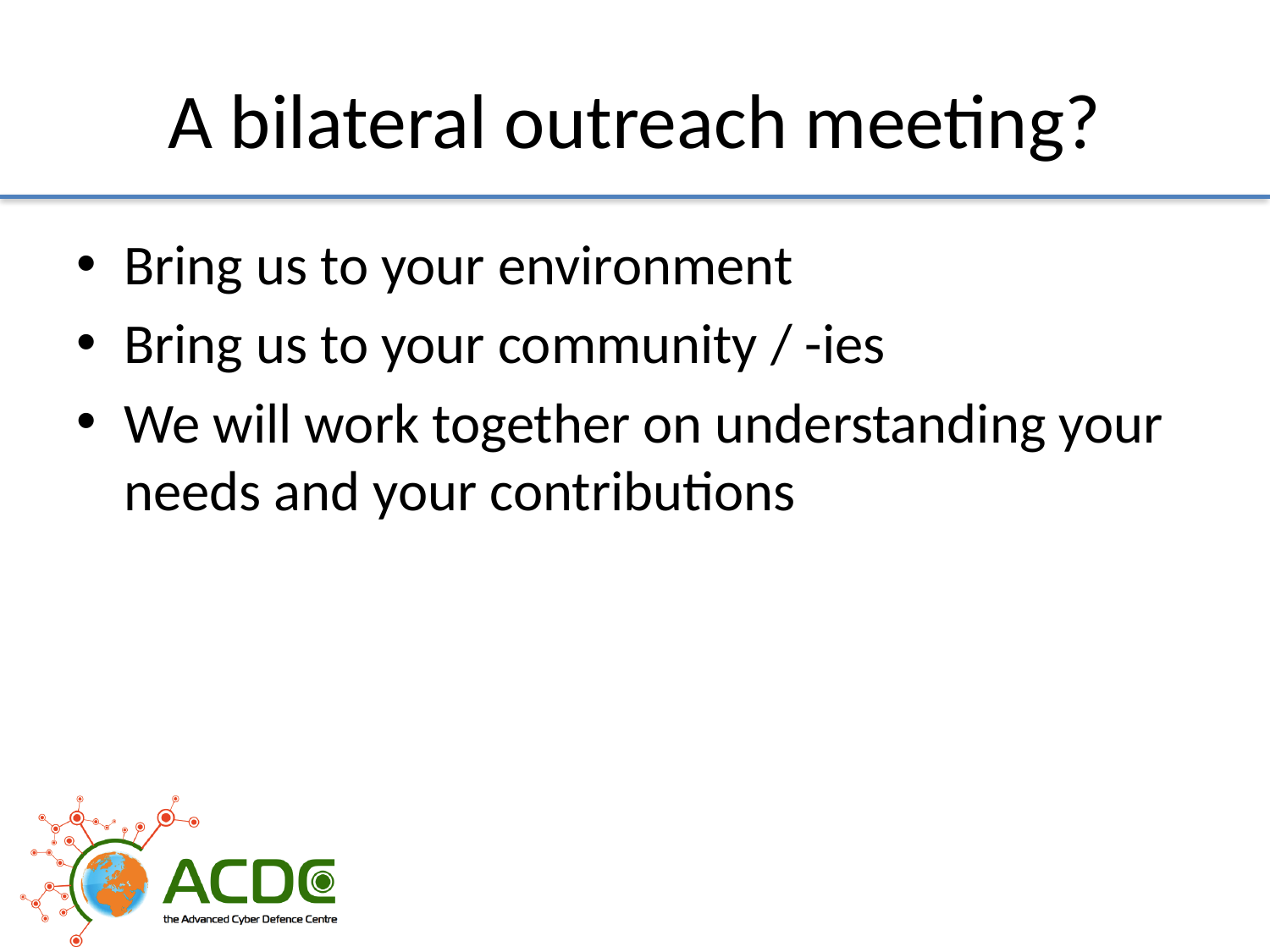

# A bilateral outreach meeting?
Bring us to your environment
Bring us to your community / -ies
We will work together on understanding your needs and your contributions